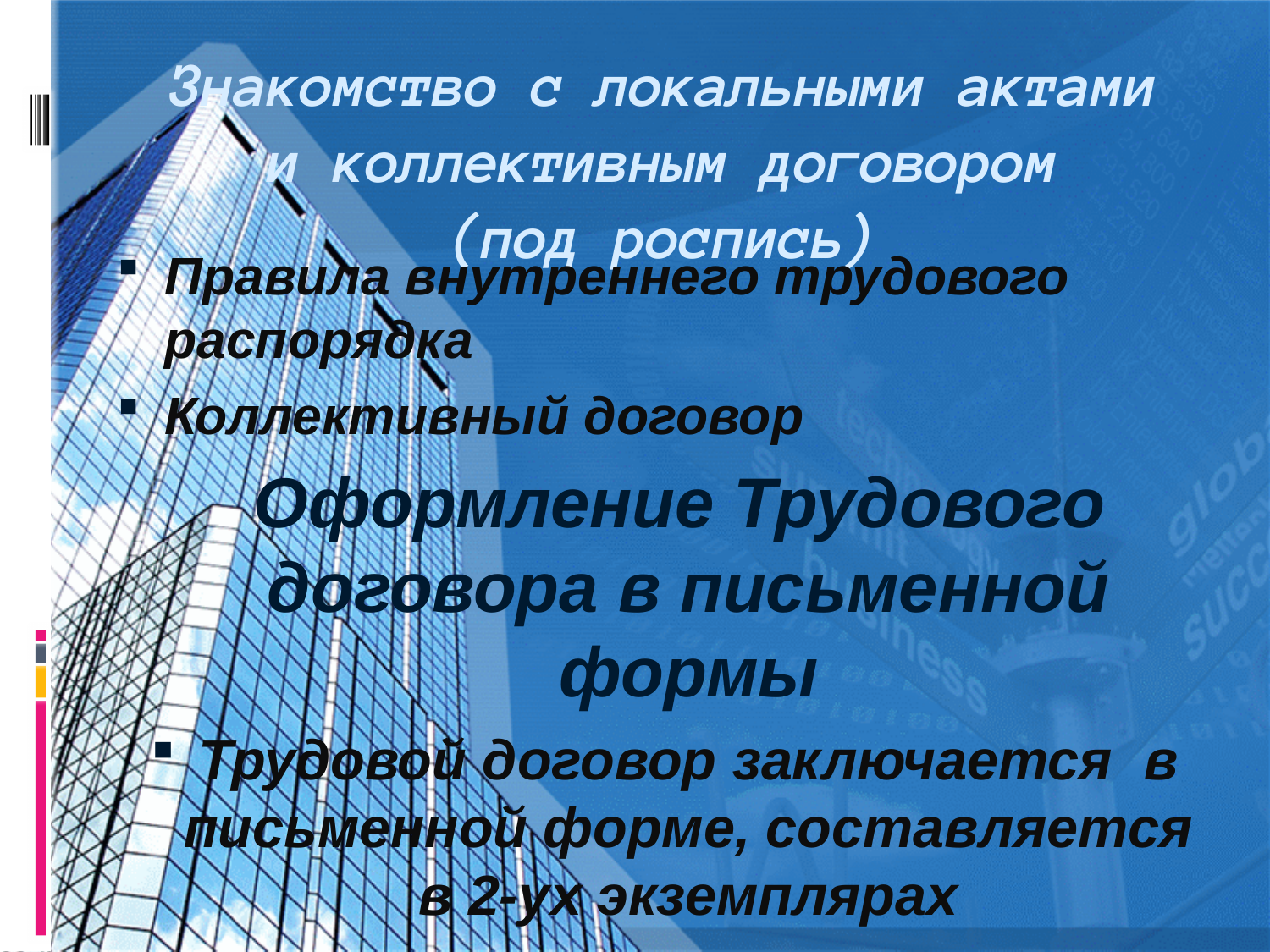

# Знакомство с локальными актами и коллективным договором (под роспись)
Правила внутреннего трудового распорядка
Коллективный договор
  Оформление Трудового договора в письменной формы
Трудовой договор заключается  в письменной форме, составляется в 2-ух экземплярах